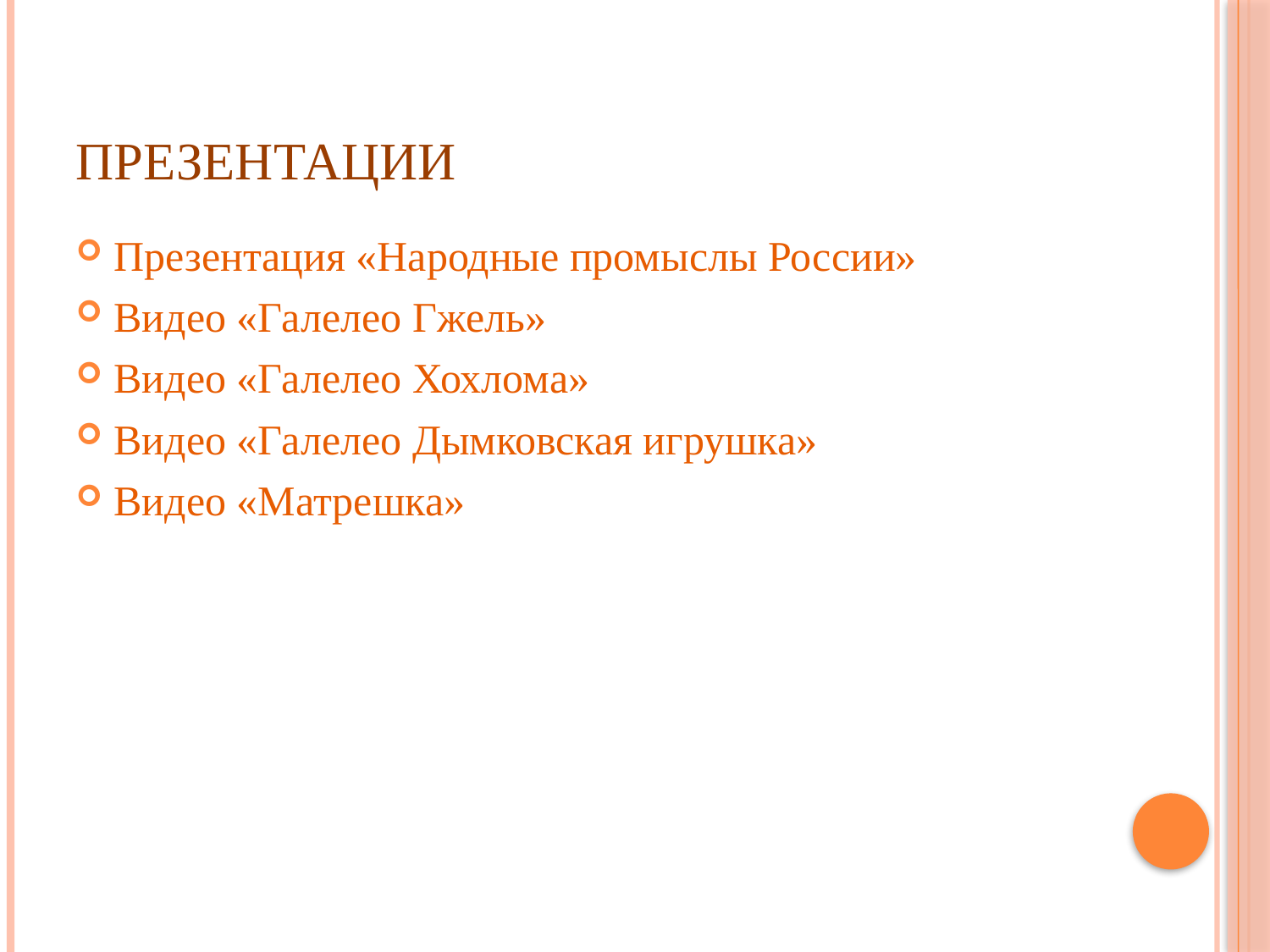

# Презентации
Презентация «Народные промыслы России»
Видео «Галелео Гжель»
Видео «Галелео Хохлома»
Видео «Галелео Дымковская игрушка»
Видео «Матрешка»